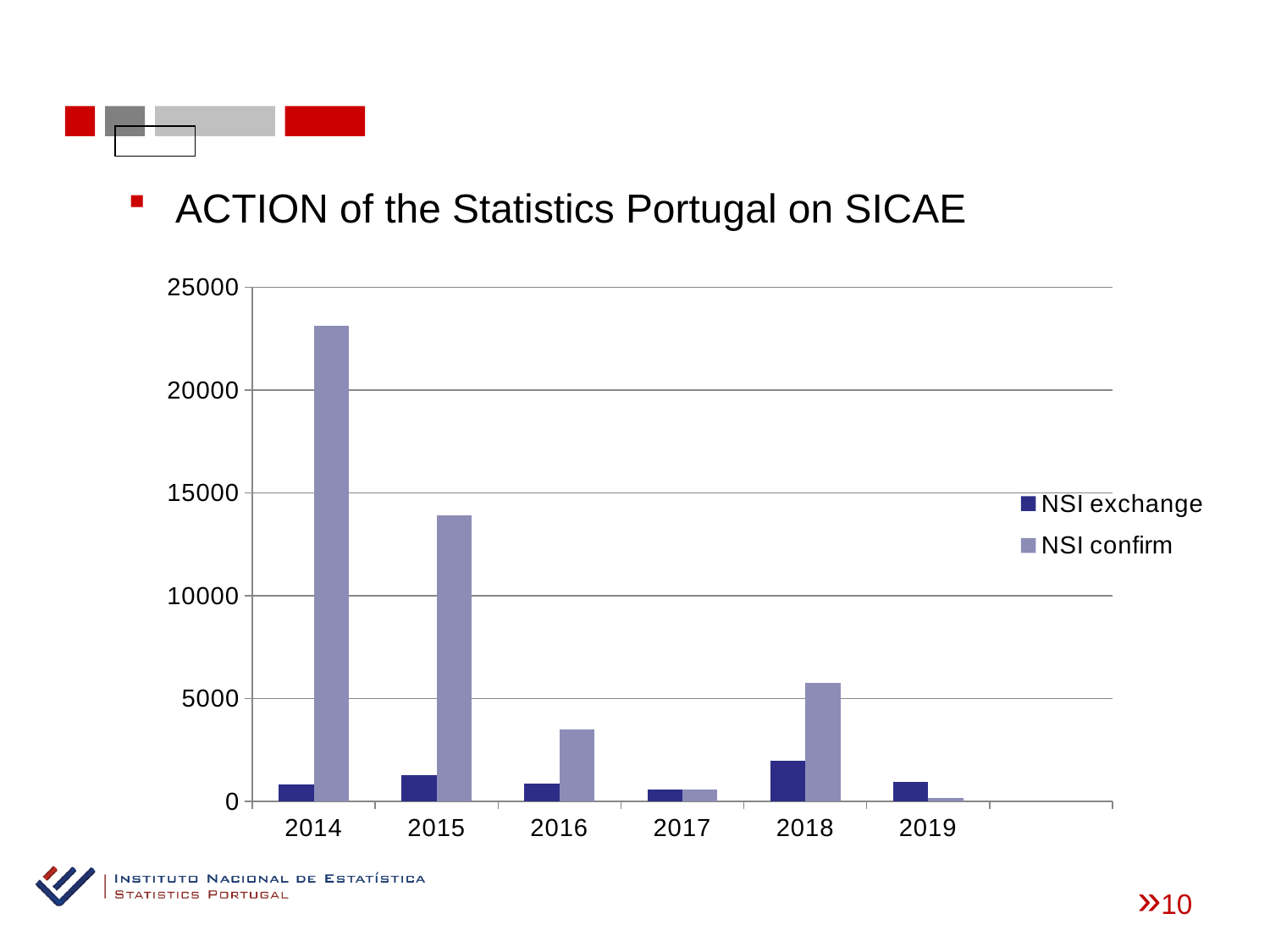

# ACTION of the Statistics Portugal on SICAE

### Chart

| Category | NSI exchange | NSI confirm |
|---|---|---|
| 2014 | 833.0 | 23141.0 |
| 2015 | 1273.0 | 13900.0 |
| 2016 | 868.0 | 3488.0 |
| 2017 | 567.0 | 565.0 |
| 2018 | 1977.0 | 5750.0 |
| 2019 | 955.0 | 184.0 |
|  | None | 0.0 |